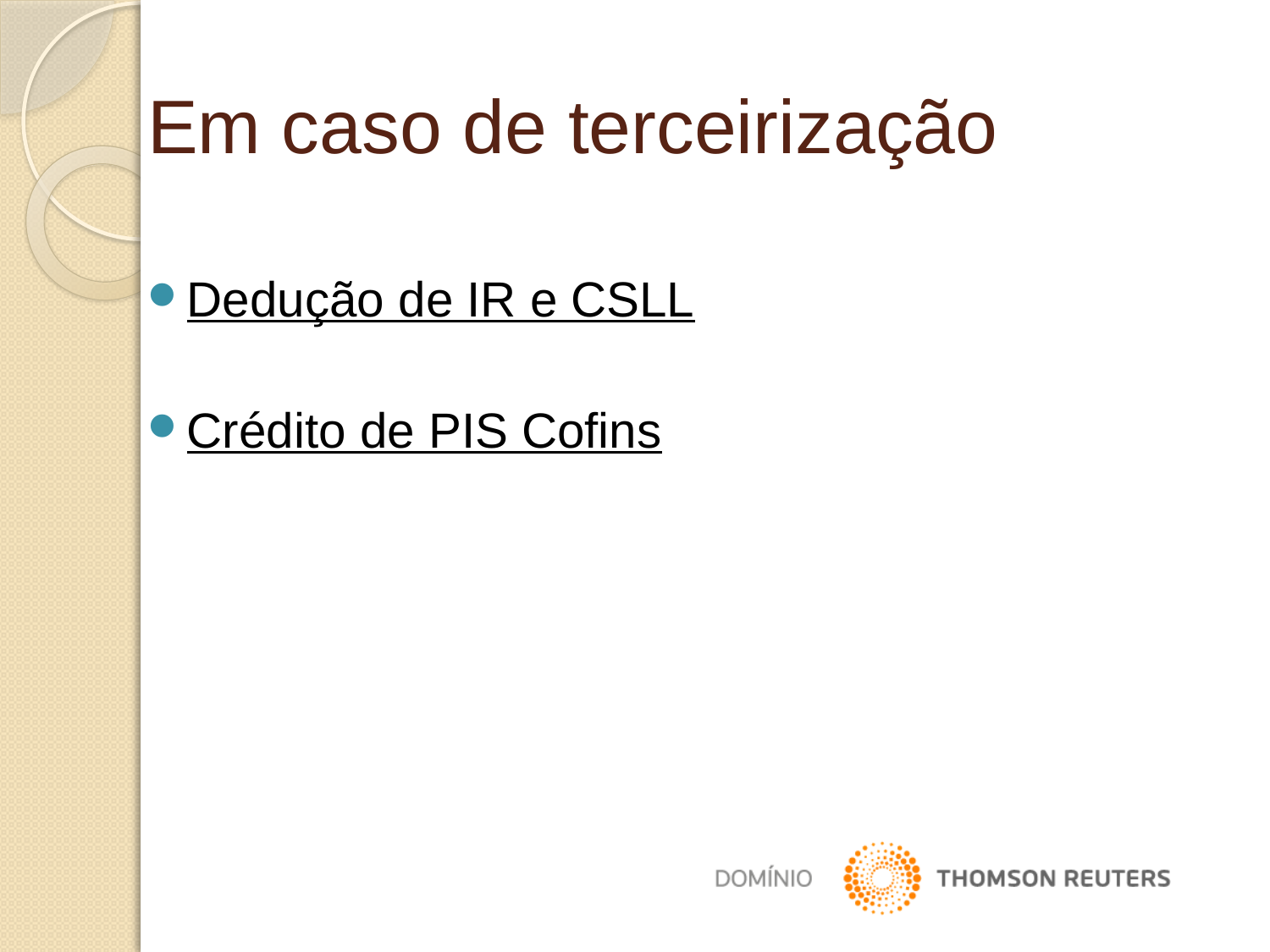

Em caso de terceirização
Dedução de IR e CSLL

Crédito de PIS Cofins